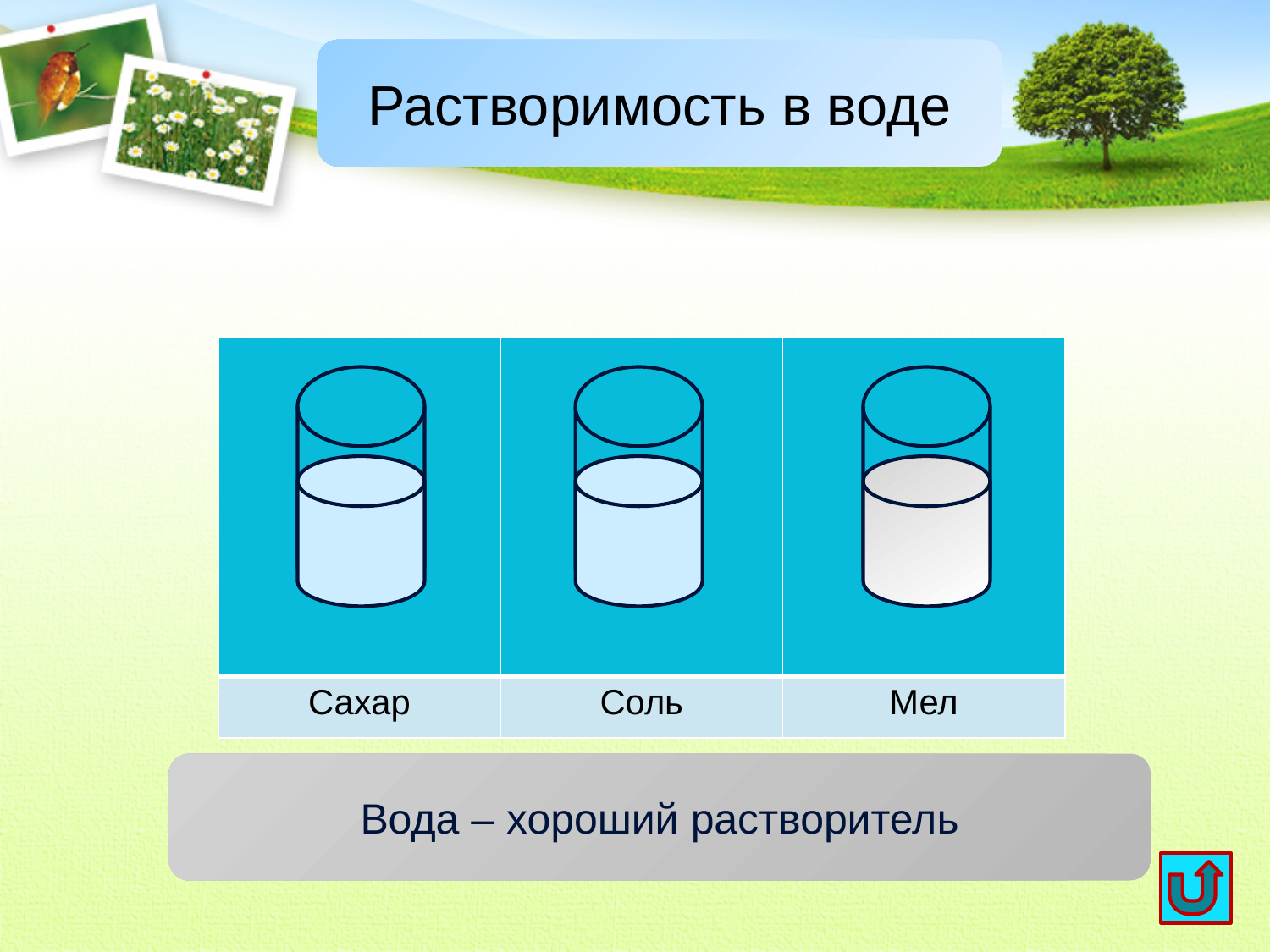

Растворимость в воде
|  |  |  |
| --- | --- | --- |
| Сахар | Соль | Мел |

Вода – хороший растворитель